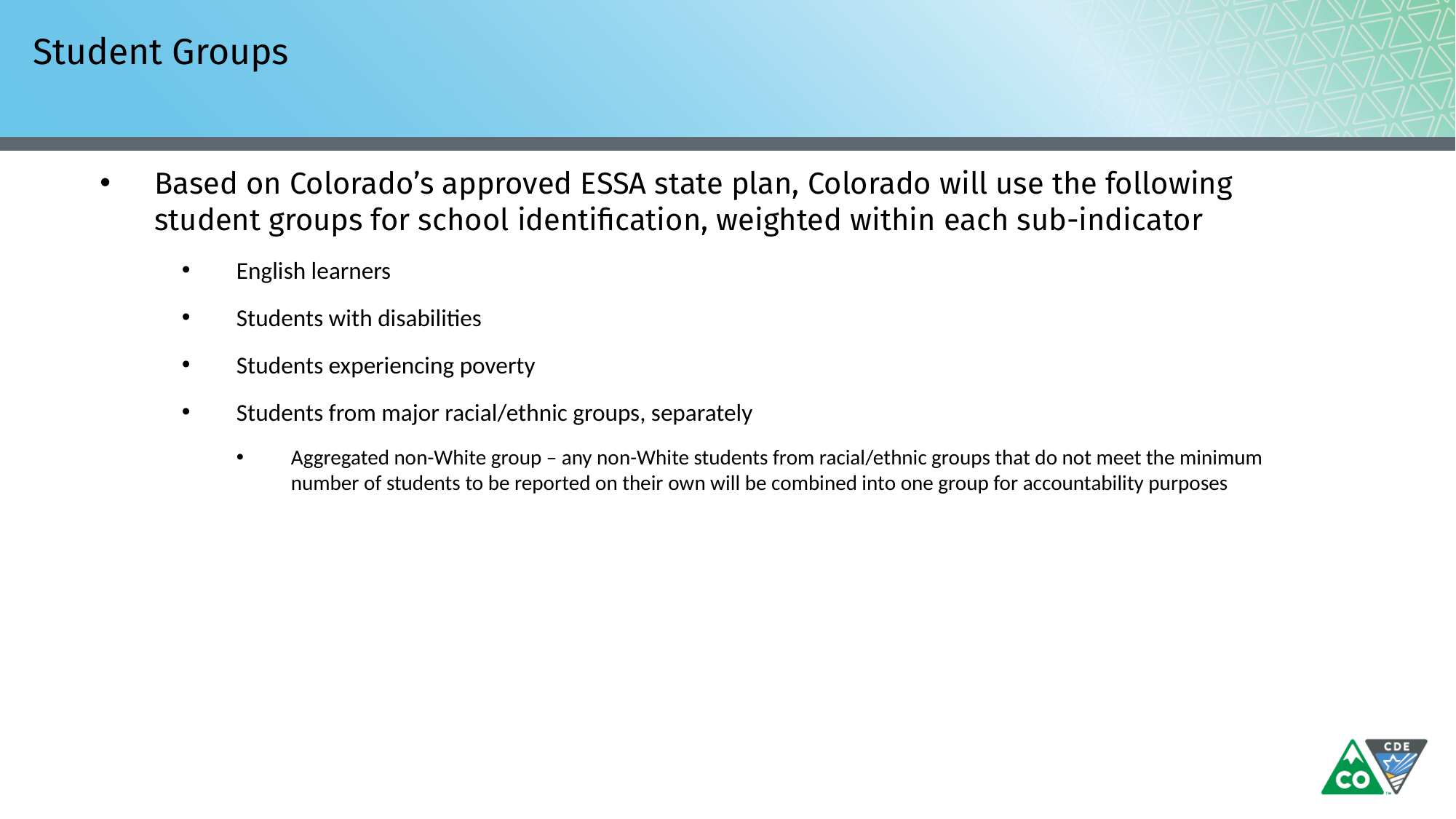

# Student Groups
Based on Colorado’s approved ESSA state plan, Colorado will use the following student groups for school identification, weighted within each sub-indicator
English learners
Students with disabilities
Students experiencing poverty
Students from major racial/ethnic groups, separately
Aggregated non-White group – any non-White students from racial/ethnic groups that do not meet the minimum number of students to be reported on their own will be combined into one group for accountability purposes